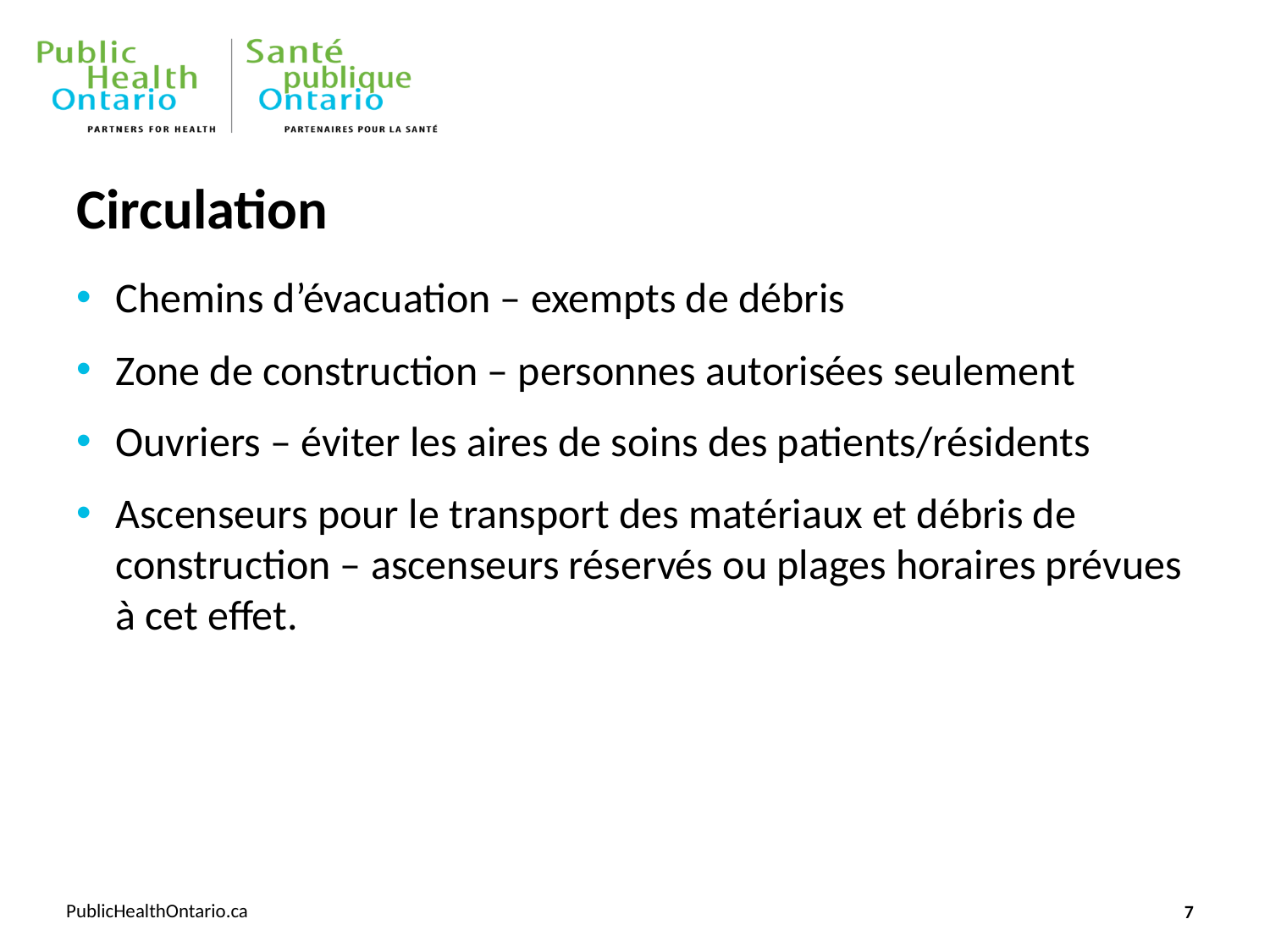

# Circulation
Chemins d’évacuation – exempts de débris
Zone de construction – personnes autorisées seulement
Ouvriers – éviter les aires de soins des patients/résidents
Ascenseurs pour le transport des matériaux et débris de construction – ascenseurs réservés ou plages horaires prévues à cet effet.
7